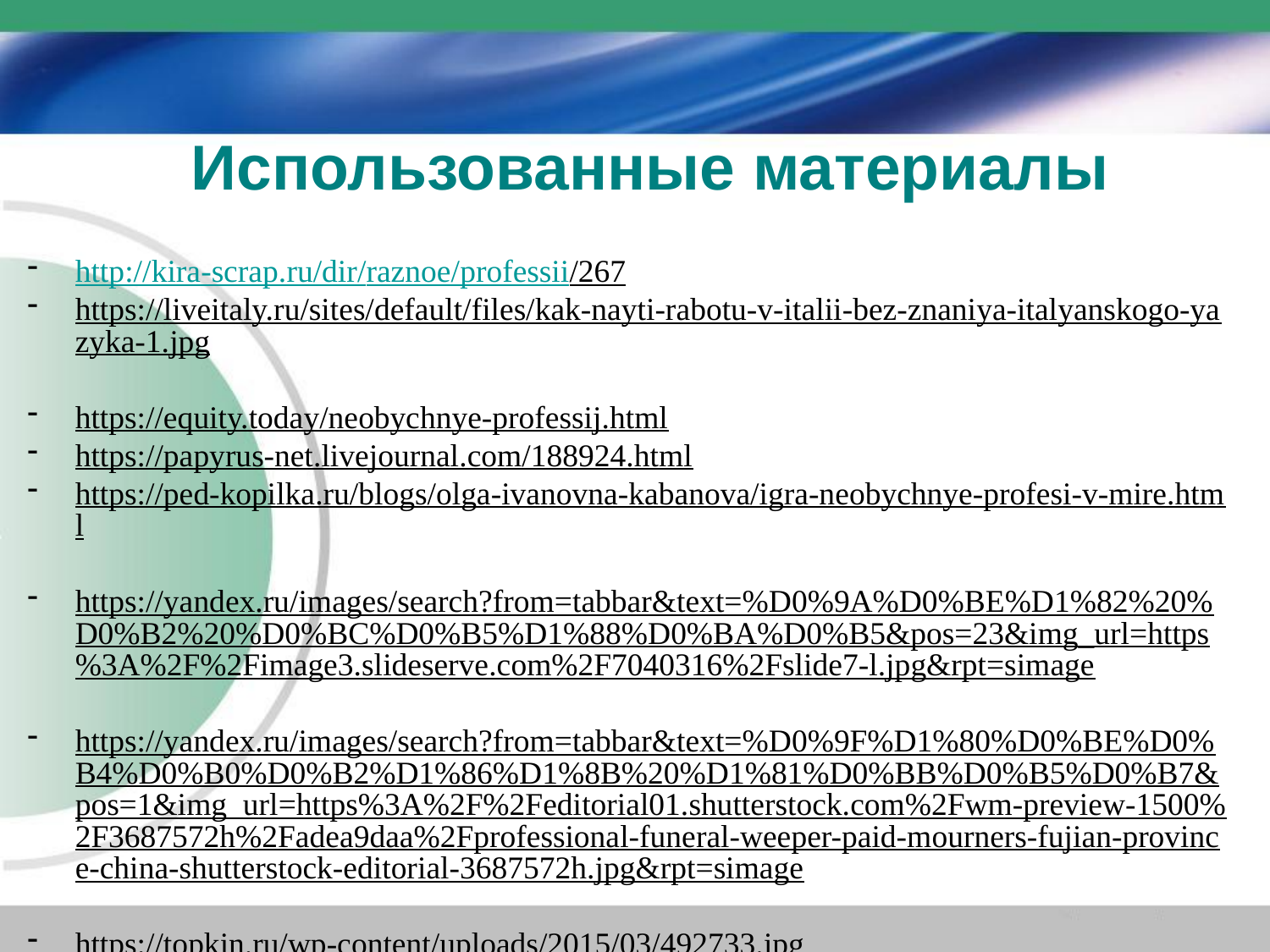

Использованные материалы
http://kira-scrap.ru/dir/raznoe/professii/267
https://liveitaly.ru/sites/default/files/kak-nayti-rabotu-v-italii-bez-znaniya-italyanskogo-yazyka-1.jpg
https://equity.today/neobychnye-professij.html
https://papyrus-net.livejournal.com/188924.html
https://ped-kopilka.ru/blogs/olga-ivanovna-kabanova/igra-neobychnye-profesi-v-mire.html
https://yandex.ru/images/search?from=tabbar&text=%D0%9A%D0%BE%D1%82%20%D0%B2%20%D0%BC%D0%B5%D1%88%D0%BA%D0%B5&pos=23&img_url=https%3A%2F%2Fimage3.slideserve.com%2F7040316%2Fslide7-l.jpg&rpt=simage
https://yandex.ru/images/search?from=tabbar&text=%D0%9F%D1%80%D0%BE%D0%B4%D0%B0%D0%B2%D1%86%D1%8B%20%D1%81%D0%BB%D0%B5%D0%B7&pos=1&img_url=https%3A%2F%2Feditorial01.shutterstock.com%2Fwm-preview-1500%2F3687572h%2Fadea9daa%2Fprofessional-funeral-weeper-paid-mourners-fujian-province-china-shutterstock-editorial-3687572h.jpg&rpt=simage
https://topkin.ru/wp-content/uploads/2015/03/492733.jpg
https://cs10.pikabu.ru/post_img/2018/01/14/8/og_og_1515933722376527819.jpg